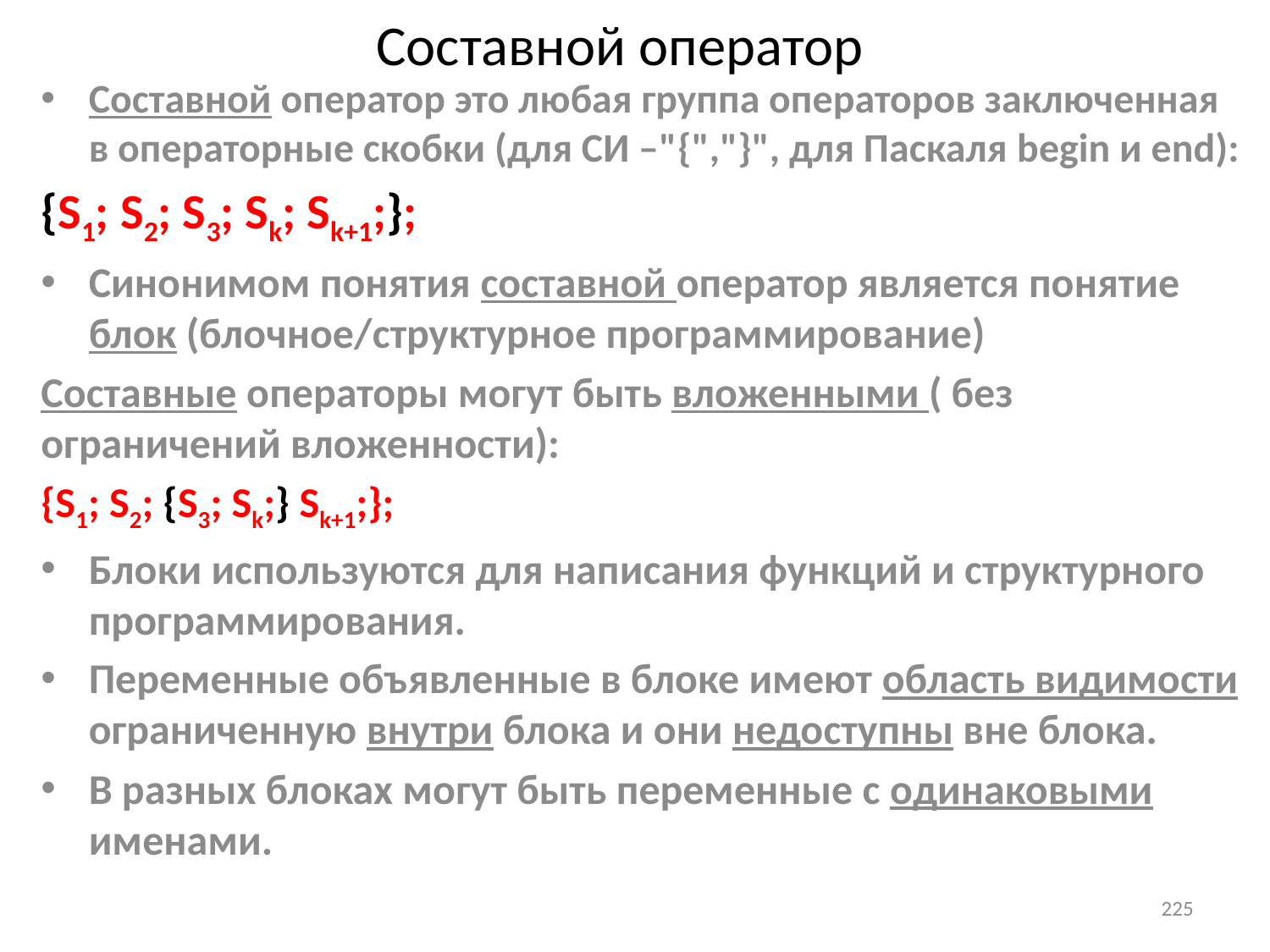

# Составной оператор
Составной оператор это любая группа операторов заключенная в операторные скобки (для СИ –"{","}", для Паскаля begin и end):
{S1; S2; S3; Sk; Sk+1;};
Синонимом понятия составной оператор является понятие блок (блочное/структурное программирование)
Составные операторы могут быть вложенными ( без ограничений вложенности):
{S1; S2; {S3; Sk;} Sk+1;};
Блоки используются для написания функций и структурного программирования.
Переменные объявленные в блоке имеют область видимости ограниченную внутри блока и они недоступны вне блока.
В разных блоках могут быть переменные с одинаковыми именами.

225